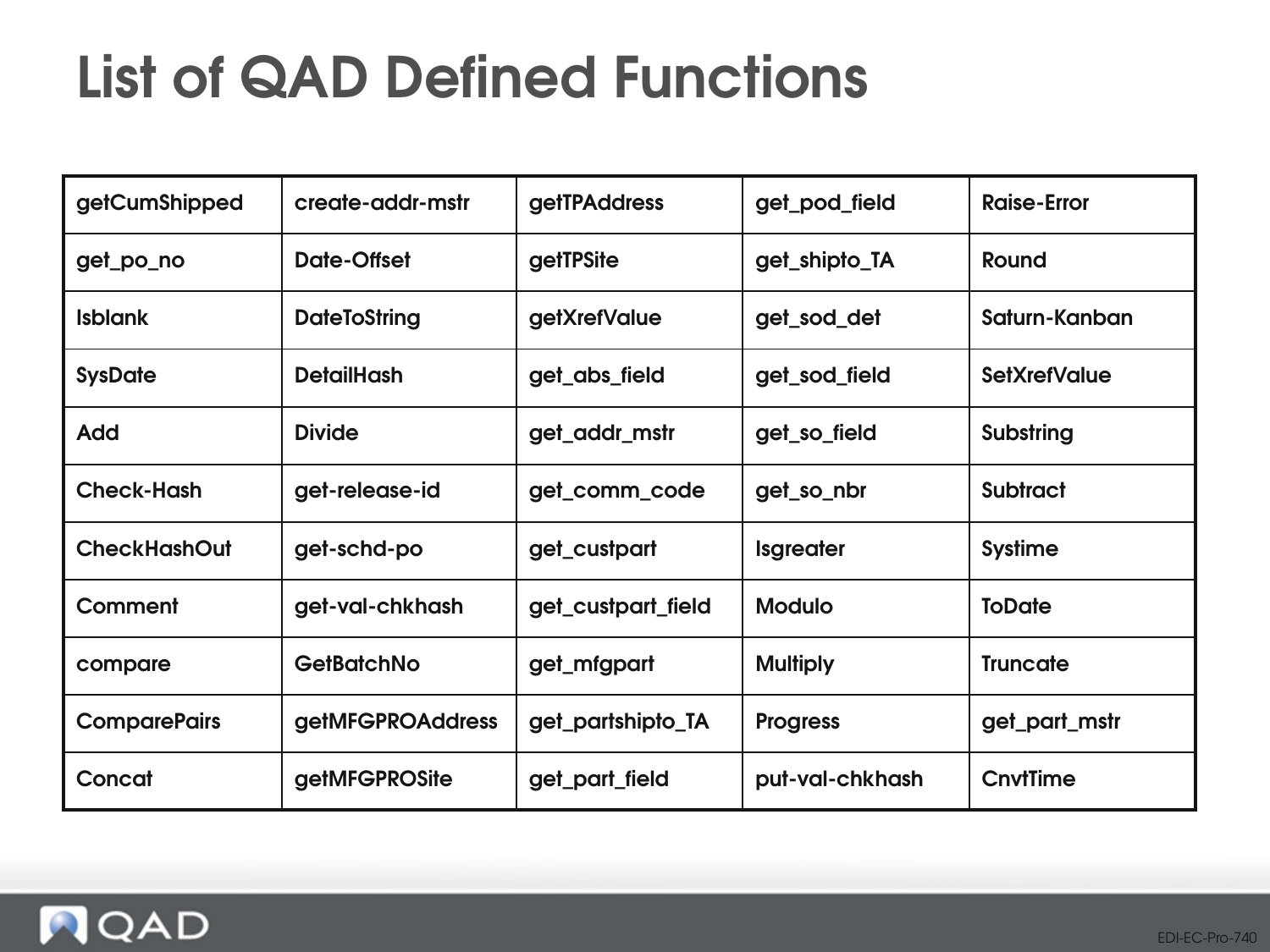

# List of QAD Defined Functions
| getCumShipped | create-addr-mstr | getTPAddress | get\_pod\_field | Raise-Error |
| --- | --- | --- | --- | --- |
| get\_po\_no | Date-Offset | getTPSite | get\_shipto\_TA | Round |
| Isblank | DateToString | getXrefValue | get\_sod\_det | Saturn-Kanban |
| SysDate | DetailHash | get\_abs\_field | get\_sod\_field | SetXrefValue |
| Add | Divide | get\_addr\_mstr | get\_so\_field | Substring |
| Check-Hash | get-release-id | get\_comm\_code | get\_so\_nbr | Subtract |
| CheckHashOut | get-schd-po | get\_custpart | Isgreater | Systime |
| Comment | get-val-chkhash | get\_custpart\_field | Modulo | ToDate |
| compare | GetBatchNo | get\_mfgpart | Multiply | Truncate |
| ComparePairs | getMFGPROAddress | get\_partshipto\_TA | Progress | get\_part\_mstr |
| Concat | getMFGPROSite | get\_part\_field | put-val-chkhash | CnvtTime |
EDI-EC-Pro-740